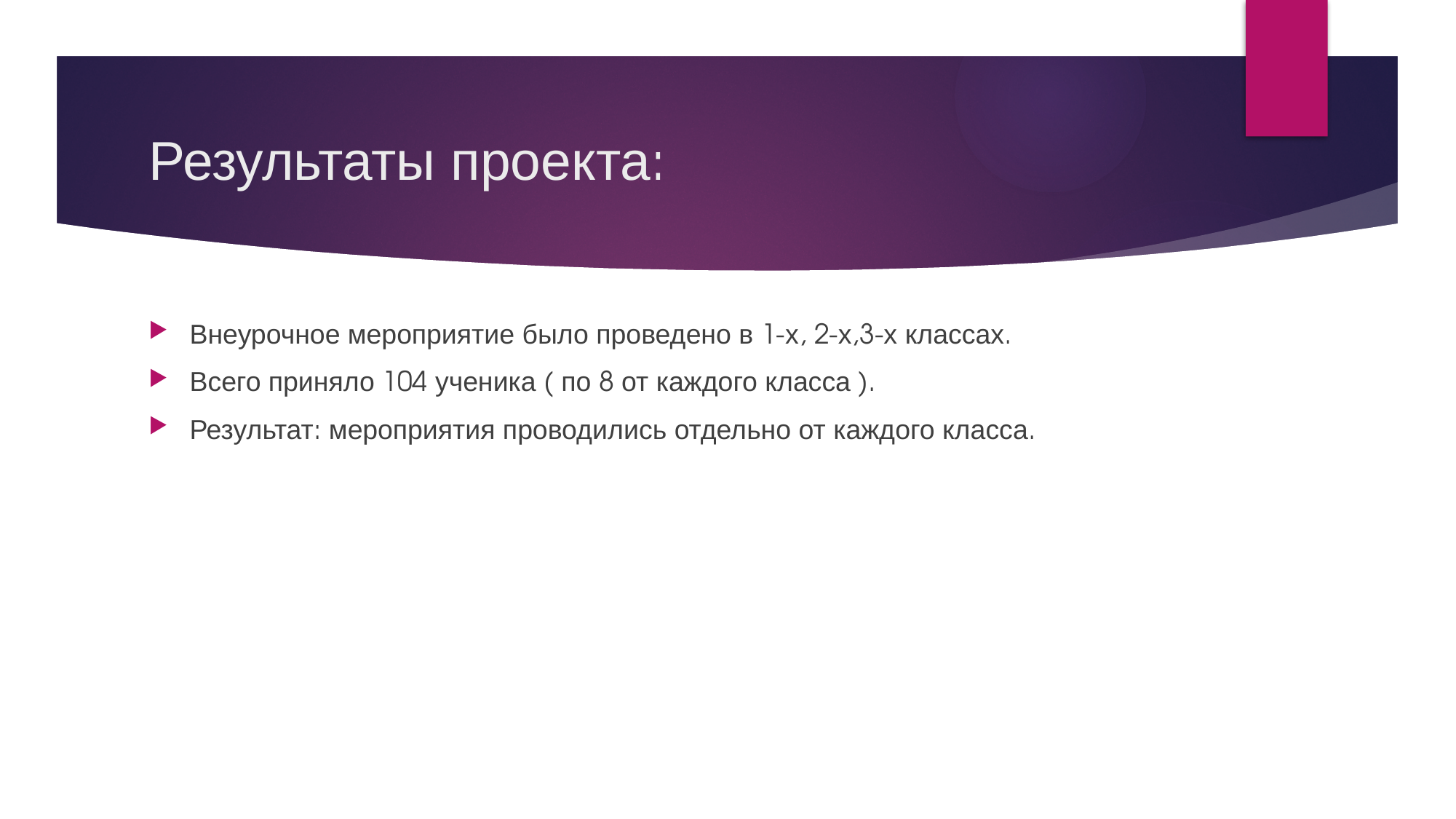

# Результаты проекта:
Внеурочное мероприятие было проведено в 1-х, 2-х,3-х классах.
Всего приняло 104 ученика ( по 8 от каждого класса ).
Результат: мероприятия проводились отдельно от каждого класса.